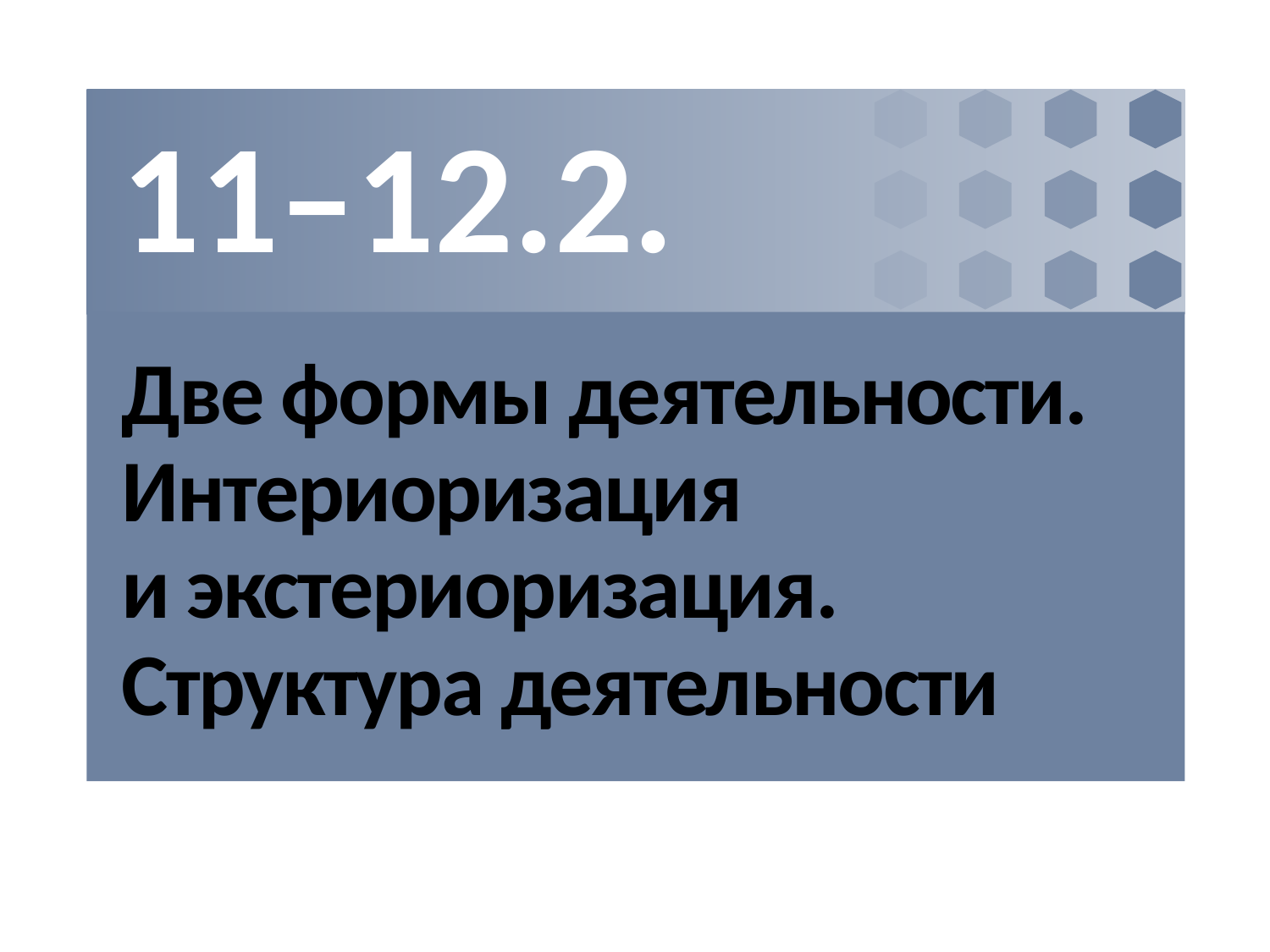

11–12.2.

# Две формы деятельности. Интериоризация и экстериоризация. Структура деятельности